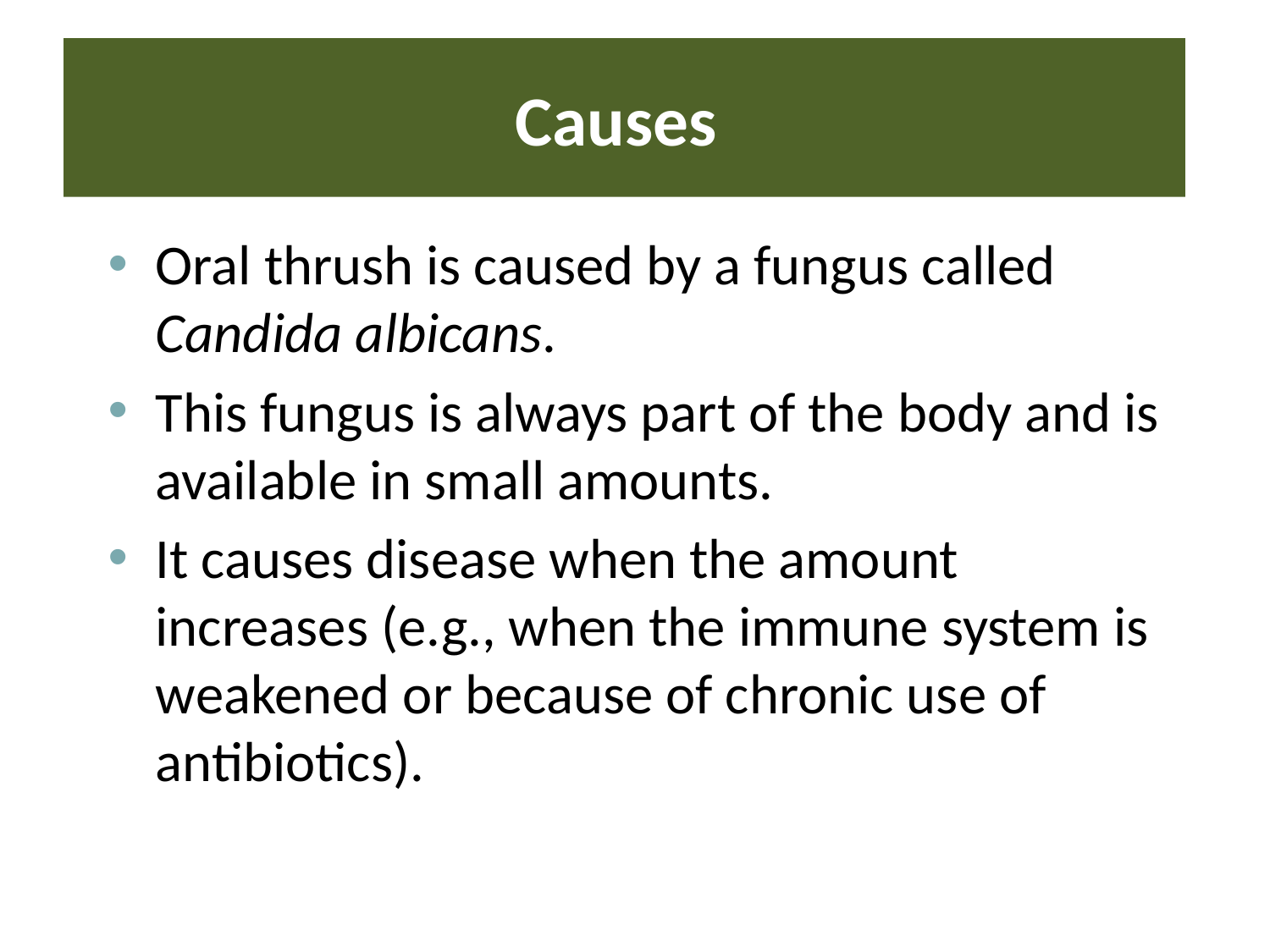

# Causes
Oral thrush is caused by a fungus called Candida albicans.
This fungus is always part of the body and is available in small amounts.
It causes disease when the amount increases (e.g., when the immune system is weakened or because of chronic use of antibiotics).